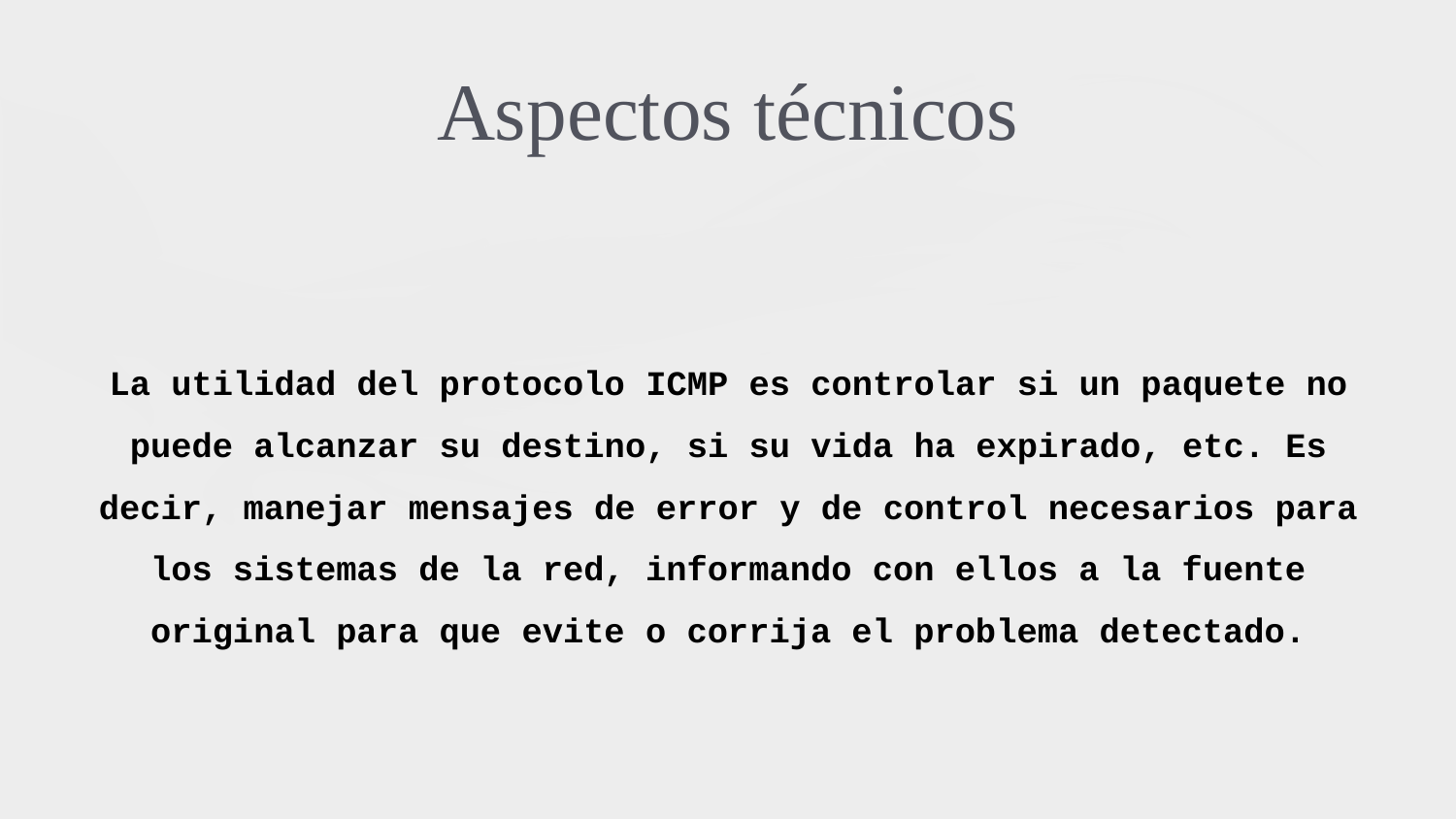

# Aspectos técnicos
La utilidad del protocolo ICMP es controlar si un paquete no puede alcanzar su destino, si su vida ha expirado, etc. Es decir, manejar mensajes de error y de control necesarios para los sistemas de la red, informando con ellos a la fuente original para que evite o corrija el problema detectado.